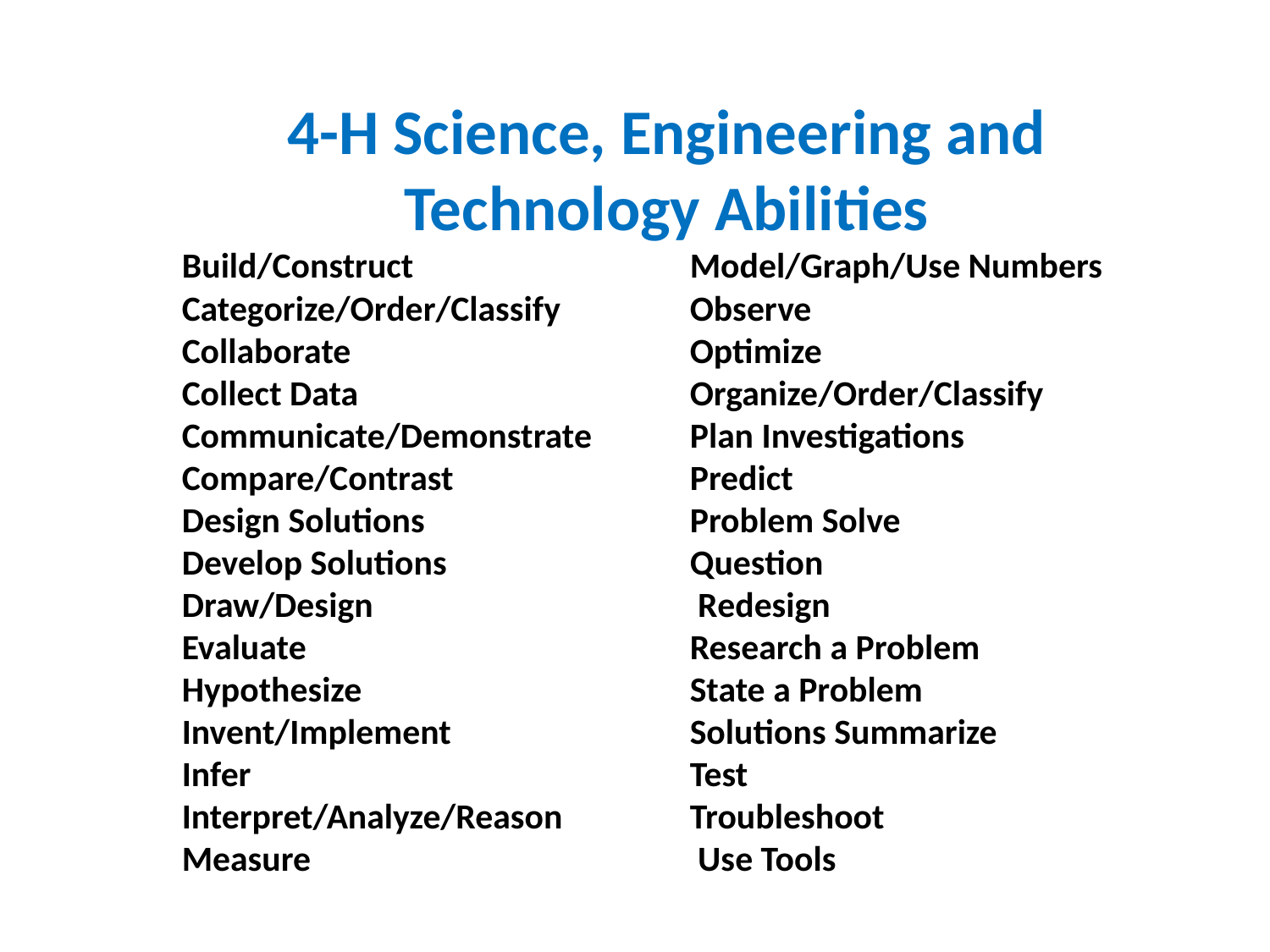

4-H Science, Engineering and Technology Abilities
Build/Construct 			Model/Graph/Use Numbers
Categorize/Order/Classify 	Observe
Collaborate 			Optimize
Collect Data 			Organize/Order/Classify
Communicate/Demonstrate 	Plan Investigations
Compare/Contrast 		Predict
Design Solutions 			Problem Solve
Develop Solutions		Question
Draw/Design			 Redesign
Evaluate 			Research a Problem
Hypothesize 			State a Problem
Invent/Implement 		Solutions Summarize
Infer 				Test
Interpret/Analyze/Reason 	Troubleshoot
Measure			 Use Tools